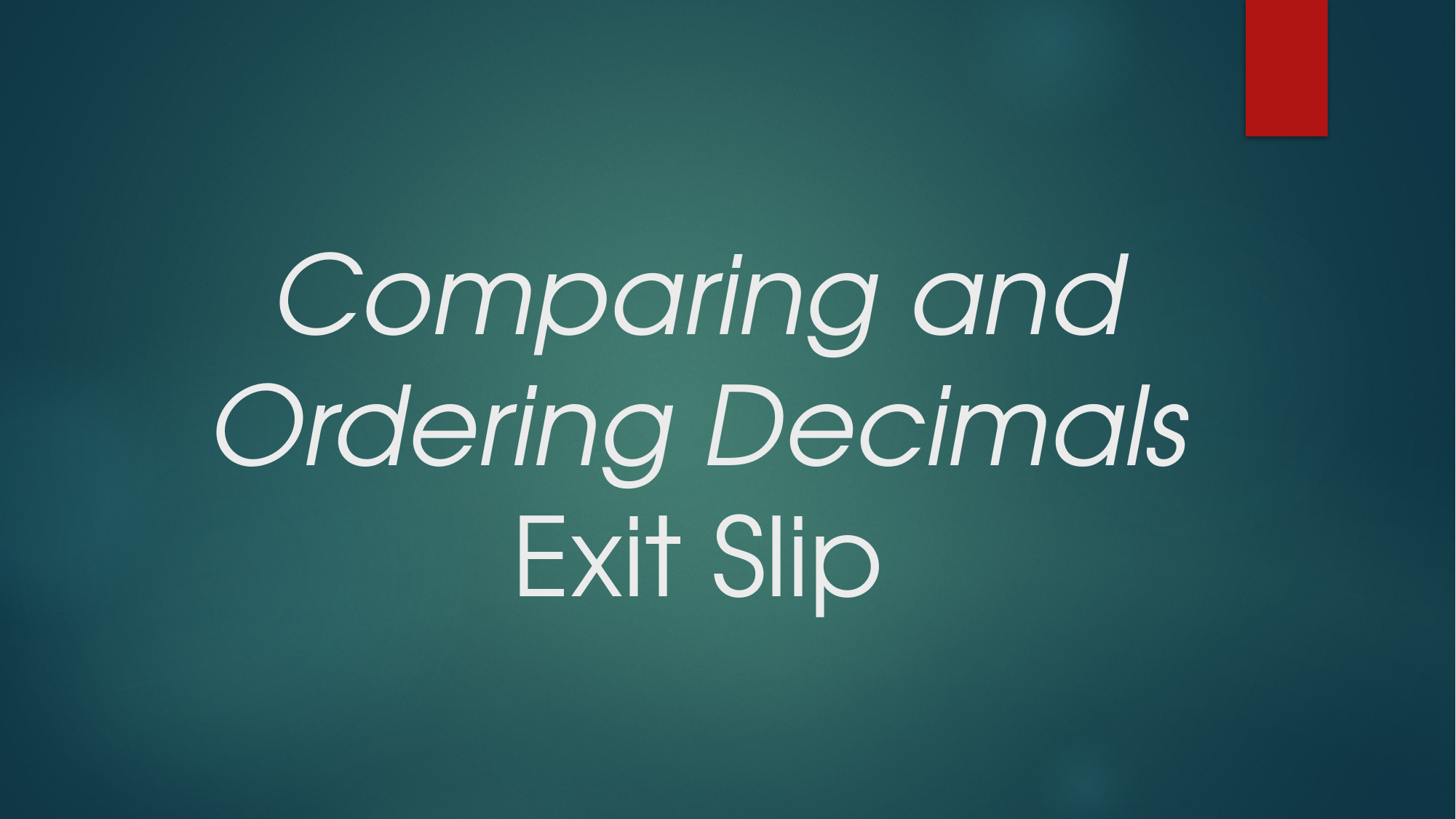

# Comparing and Ordering Decimals Exit Slip